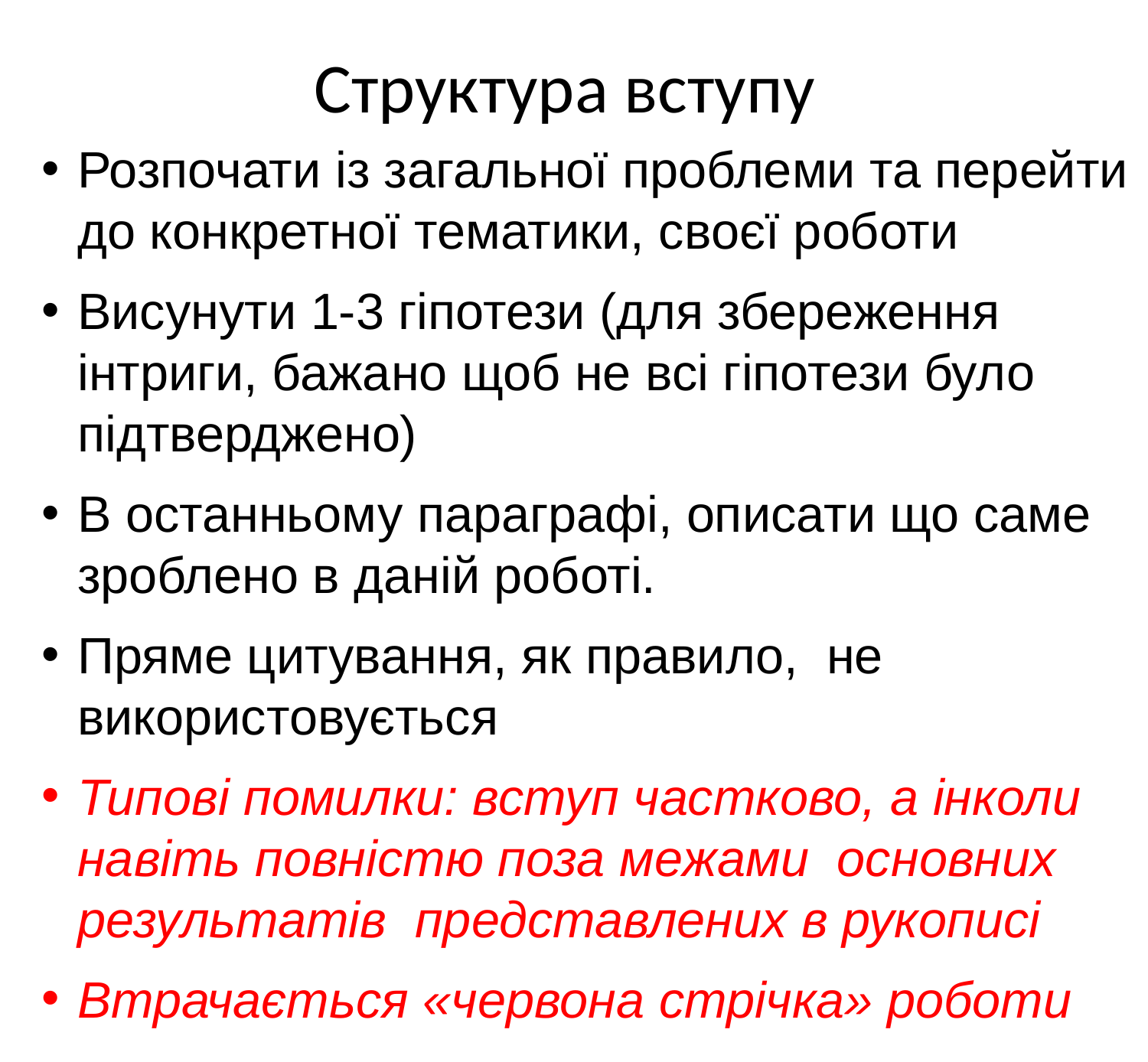

Структура вступу
Розпочати із загальної проблеми та перейти до конкретної тематики, своєї роботи
Висунути 1-3 гіпотези (для збереження інтриги, бажано щоб не всі гіпотези було підтверджено)
В останньому параграфі, описати що саме зроблено в даній роботі.
Пряме цитування, як правило,  не використовується
Типові помилки: вступ частково, а інколи навіть повністю поза межами  основних результатів  представлених в рукописі
Втрачається «червона стрічка» роботи